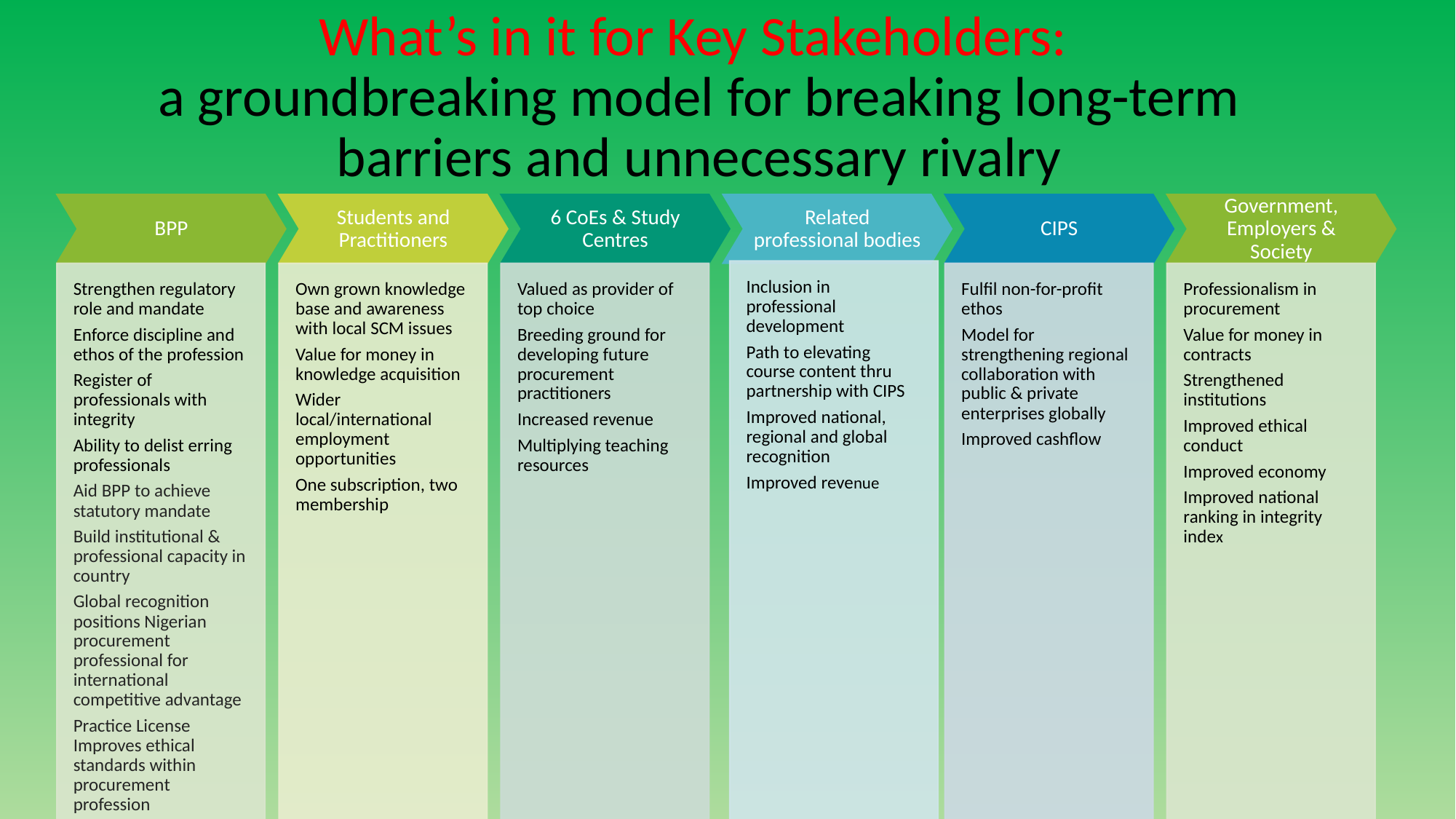

# What’s in it for Key Stakeholders: a groundbreaking model for breaking long-term barriers and unnecessary rivalry
BPP
Strengthen regulatory role and mandate
Enforce discipline and ethos of the profession
Register of professionals with integrity
Ability to delist erring professionals
Aid BPP to achieve statutory mandate
Build institutional & professional capacity in country
Global recognition positions Nigerian procurement professional for international competitive advantage
Practice License Improves ethical standards within procurement profession
One Stop Shop as regulator of procurement standards & discipline
Students and Practitioners
Own grown knowledge base and awareness with local SCM issues
Value for money in knowledge acquisition
Wider local/international employment opportunities
One subscription, two membership
6 CoEs & Study Centres
Valued as provider of top choice
Breeding ground for developing future procurement practitioners
Increased revenue
Multiplying teaching resources
Related professional bodies
Inclusion in professional development
Path to elevating course content thru partnership with CIPS
Improved national, regional and global recognition
Improved revenue
CIPS
Fulfil non-for-profit ethos
Model for strengthening regional collaboration with public & private enterprises globally
Improved cashflow
Government, Employers & Society
Professionalism in procurement
Value for money in contracts
Strengthened institutions
Improved ethical conduct
Improved economy
Improved national ranking in integrity index